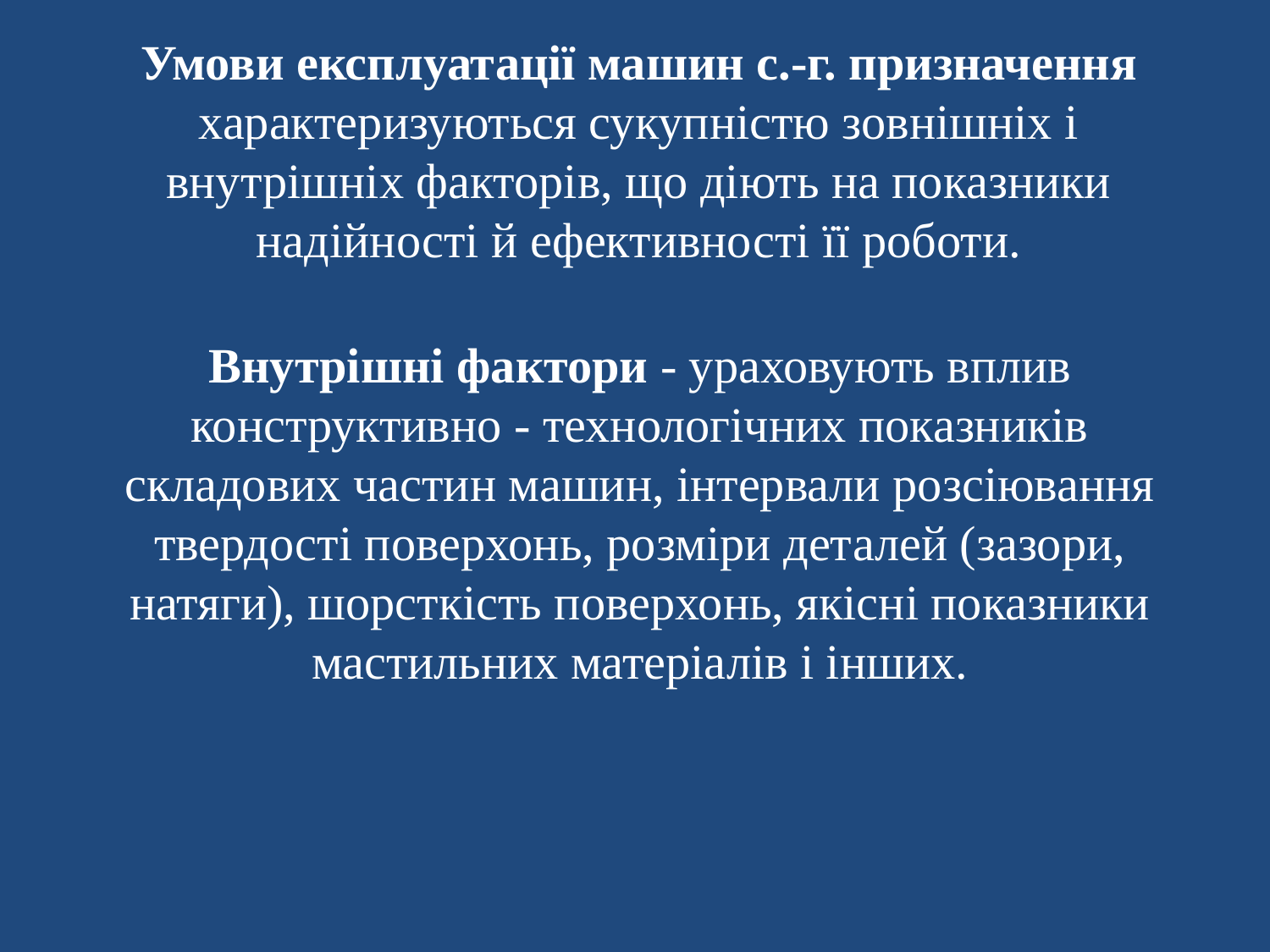

# Умови експлуатації машин с.-г. призначення характеризуються сукупністю зовнішніх і внутрішніх факторів, що діють на показники надійності й ефективності її роботи.
Внутрішні фактори - ураховують вплив конструктивно - технологічних показників складових частин машин, інтервали розсіювання твердості поверхонь, розміри деталей (зазори, натяги), шорсткість повер­хонь, якісні показники мастильних матеріалів і інших.